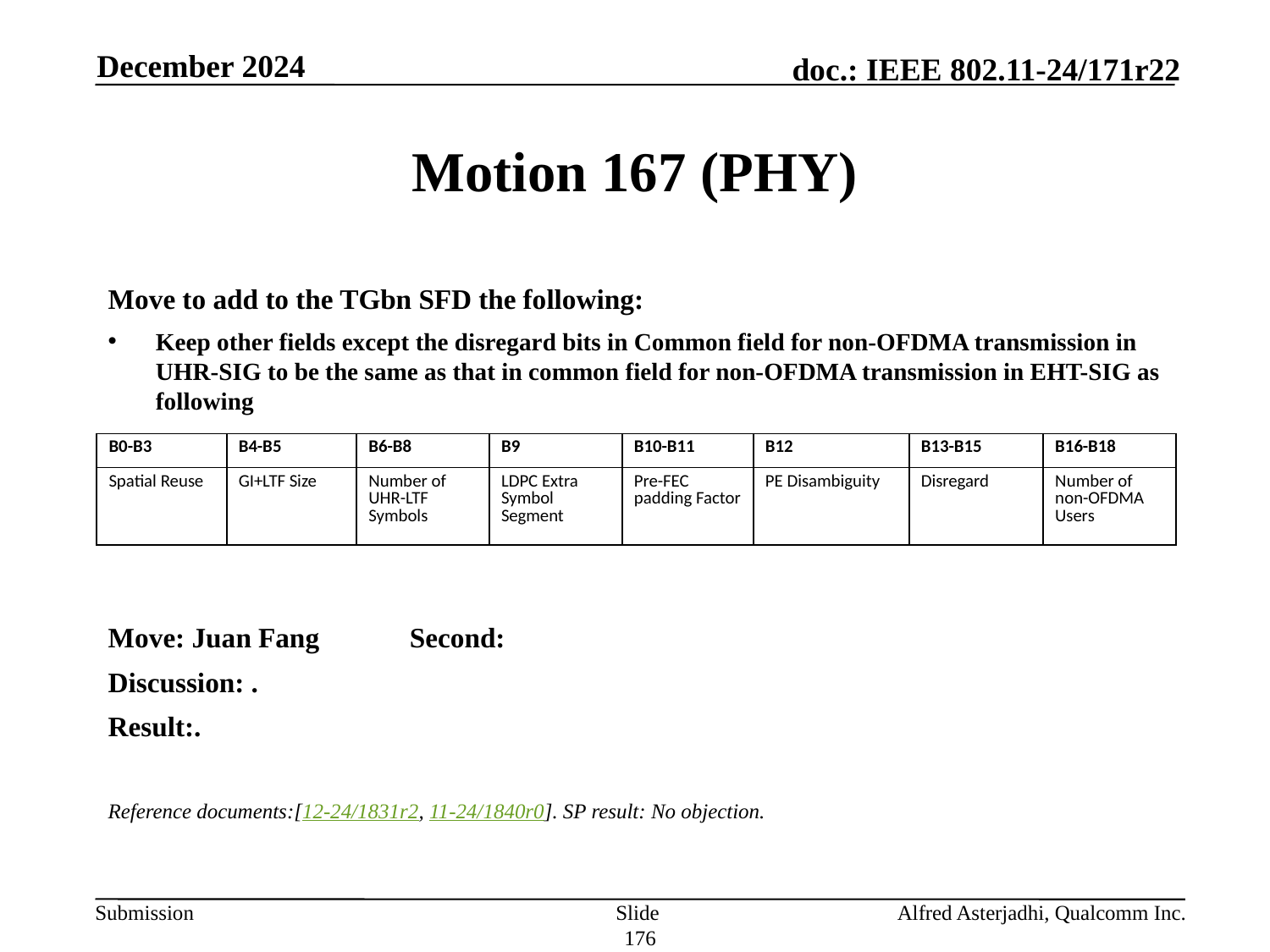

December 2024
# Motion 167 (PHY)
Move to add to the TGbn SFD the following:
Keep other fields except the disregard bits in Common field for non-OFDMA transmission in UHR-SIG to be the same as that in common field for non-OFDMA transmission in EHT-SIG as following

Move: Juan Fang	Second:
Discussion: .
Result:.

Reference documents:[12-24/1831r2, 11-24/1840r0]. SP result: No objection.

| B0-B3 | B4-B5 | B6-B8 | B9 | B10-B11 | B12 | B13-B15 | B16-B18 |
| --- | --- | --- | --- | --- | --- | --- | --- |
| Spatial Reuse | GI+LTF Size | Number of UHR-LTF Symbols | LDPC Extra Symbol Segment | Pre-FEC padding Factor | PE Disambiguity | Disregard | Number of non-OFDMA Users |

Slide 176
Alfred Asterjadhi, Qualcomm Inc.